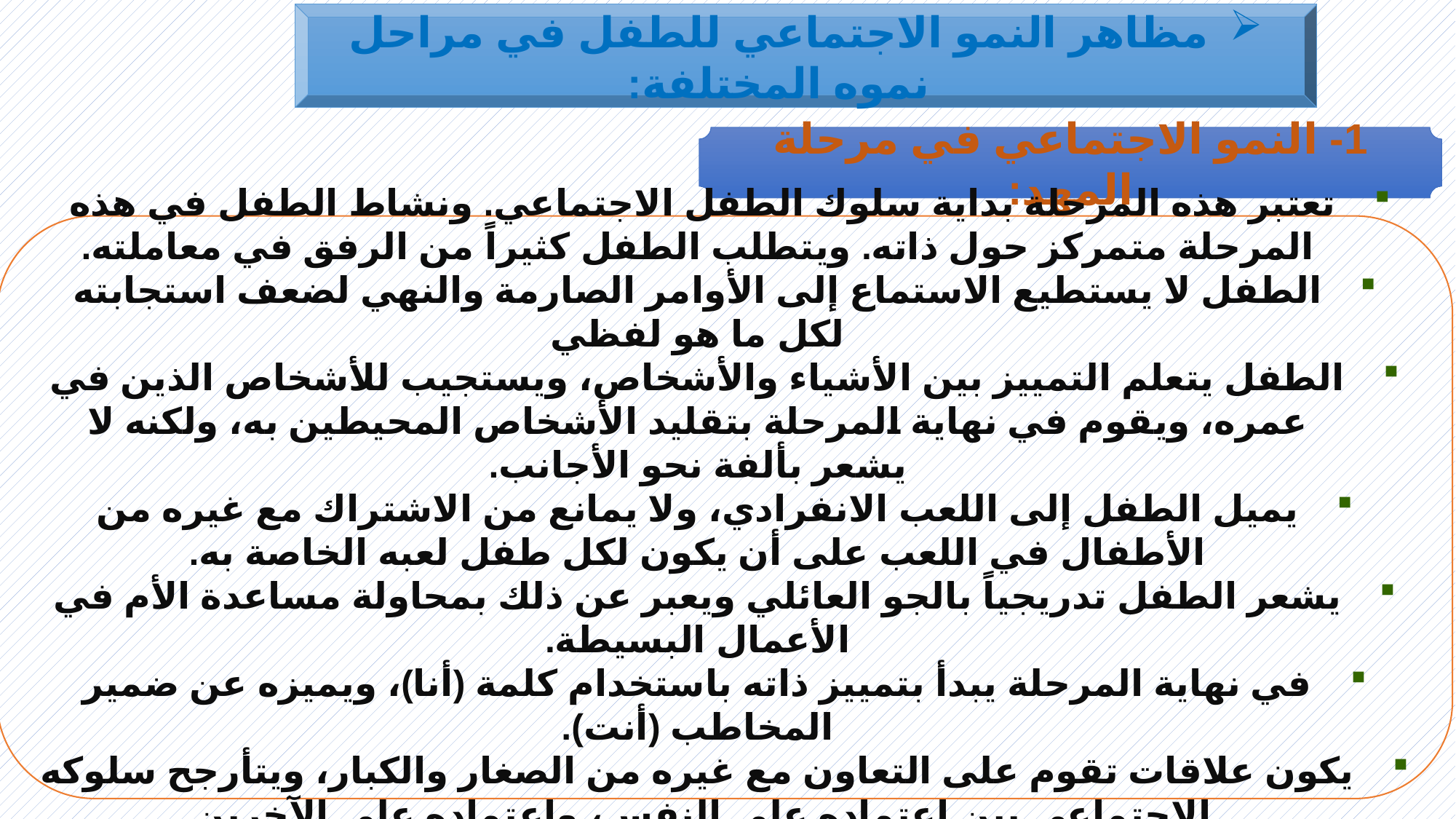

مظاهر النمو الاجتماعي للطفل في مراحل نموه المختلفة:
1- النمو الاجتماعي في مرحلة المهد:
تعتبر هذه المرحلة بداية سلوك الطفل الاجتماعي. ونشاط الطفل في هذه  المرحلة متمركز حول ذاته. ويتطلب الطفل كثيراً من الرفق في معاملته.
الطفل لا يستطيع الاستماع إلى الأوامر الصارمة والنهي لضعف استجابته لكل ما هو لفظي
الطفل يتعلم التمييز بين الأشياء والأشخاص، ويستجيب للأشخاص الذين في عمره، ويقوم في نهاية المرحلة بتقليد الأشخاص المحيطين به، ولكنه لا يشعر بألفة نحو الأجانب.
يميل الطفل إلى اللعب الانفرادي، ولا يمانع من الاشتراك مع غيره من الأطفال في اللعب على أن يكون لكل طفل لعبه الخاصة به.
يشعر الطفل تدريجياً بالجو العائلي ويعبر عن ذلك بمحاولة مساعدة الأم في الأعمال البسيطة.
في نهاية المرحلة يبدأ بتمييز ذاته باستخدام كلمة (أنا)، ويميزه عن ضمير المخاطب (أنت).
يكون علاقات تقوم على التعاون مع غيره من الصغار والكبار، ويتأرجح سلوكه الاجتماعي بين اعتماده على النفس، واعتماده على الآخرين.